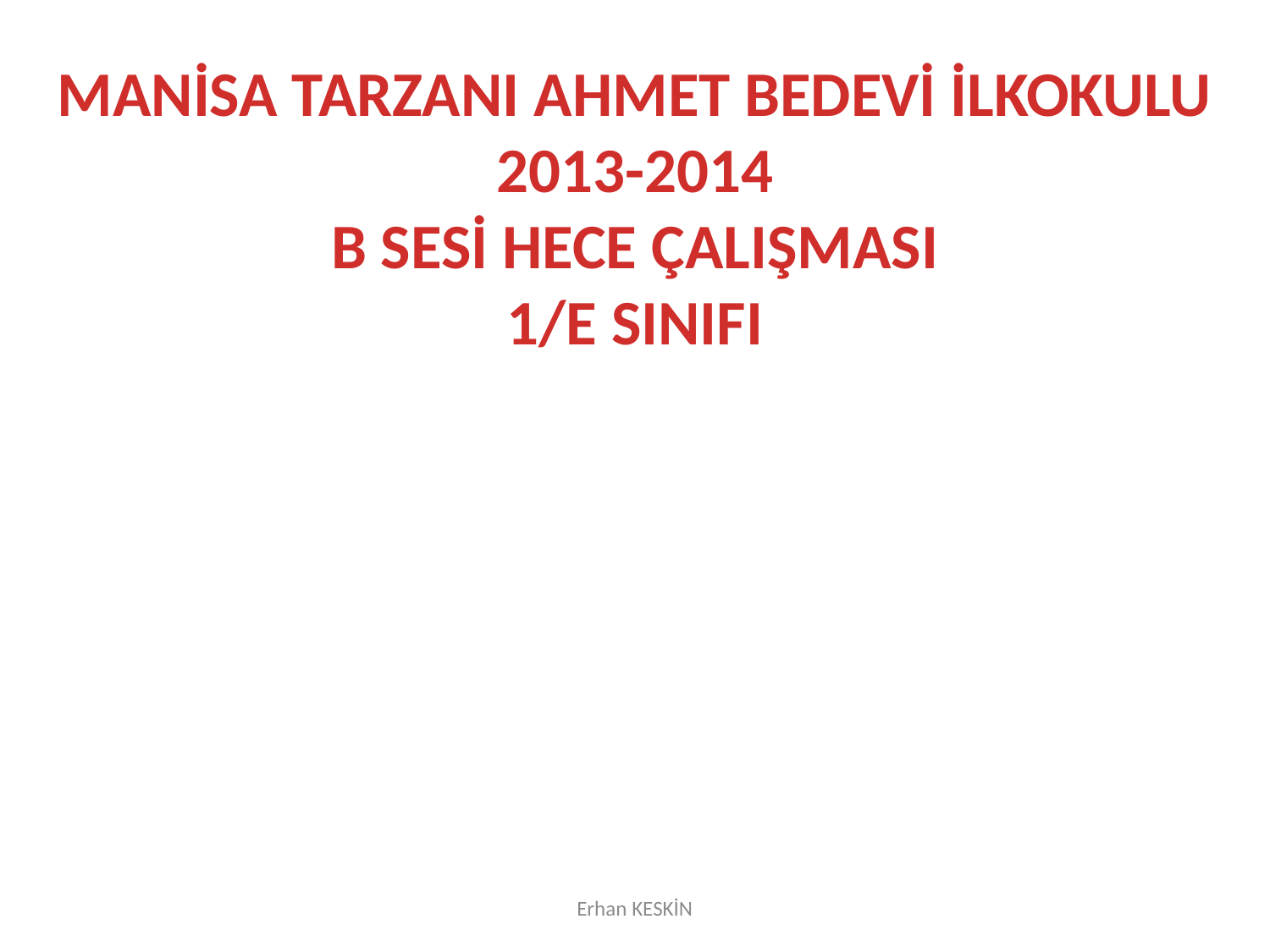

MANİSA TARZANI AHMET BEDEVİ İLKOKULU
2013-2014
B SESİ HECE ÇALIŞMASI
1/E SINIFI
Erhan KESKİN